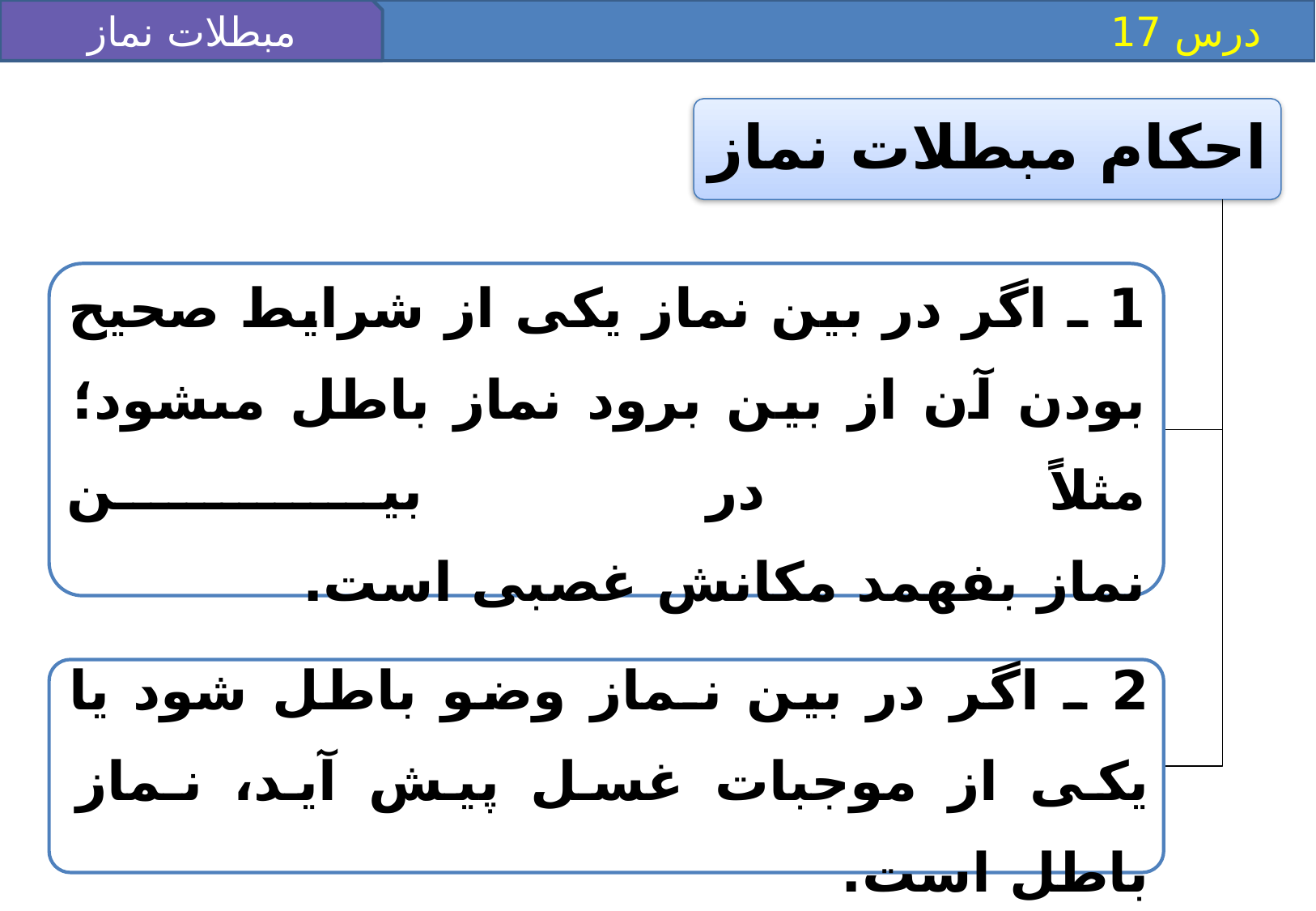

مبطلات نماز
 درس 17
احكام مبطلات نماز

1 ـ اگر در بين نماز يكى از شرايط صحيح بودن آن از بين برود نماز باطل مى‏شود؛ مثلاً در بين
نماز بفهمد مكانش غصبى است.

2 ـ اگر در بين نـماز وضو باطل شود يا يكى از موجبات غسل پيش آيد، نـماز باطل است.